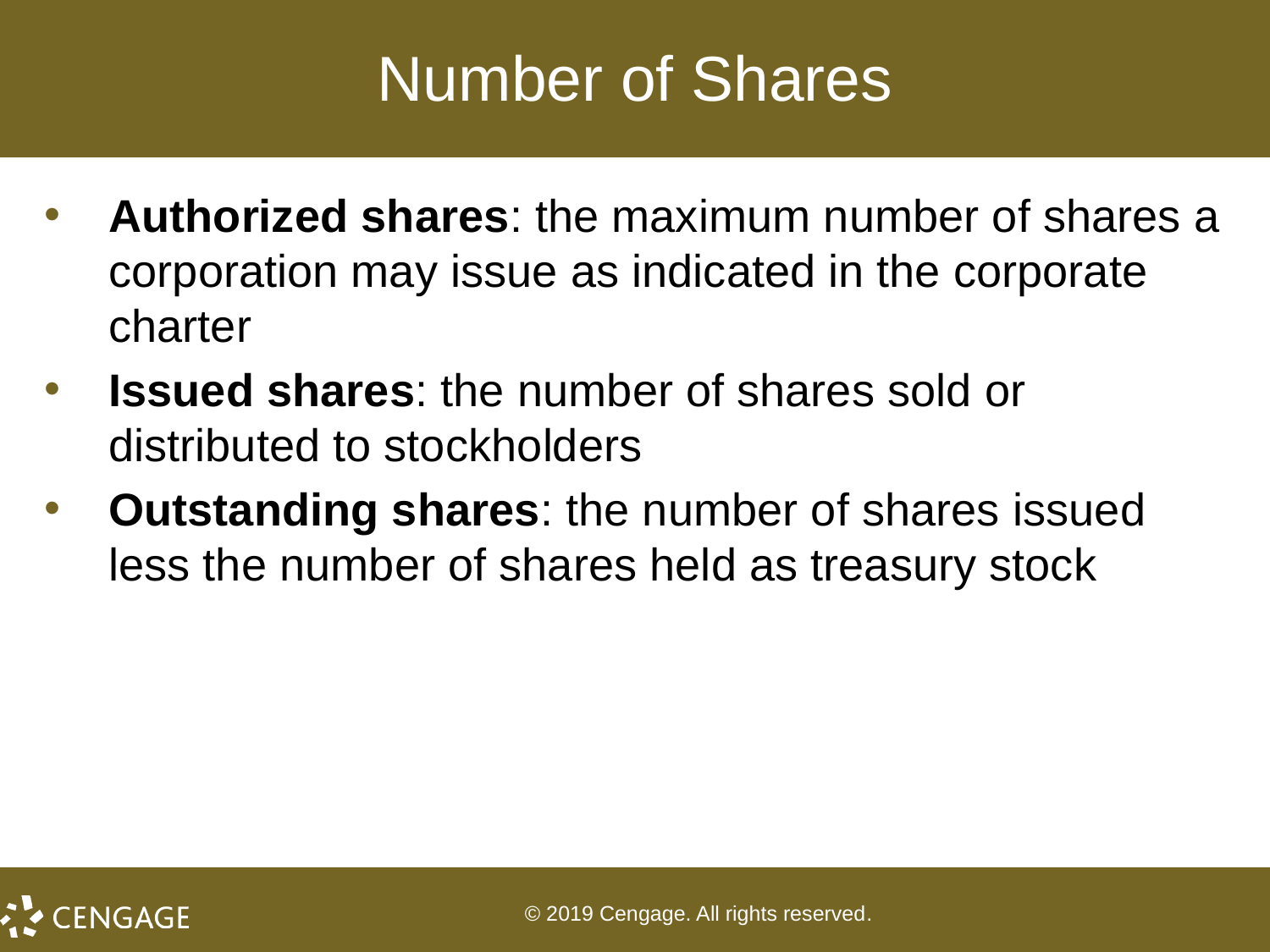

# Number of Shares
Authorized shares: the maximum number of shares a corporation may issue as indicated in the corporate charter
Issued shares: the number of shares sold or distributed to stockholders
Outstanding shares: the number of shares issued less the number of shares held as treasury stock